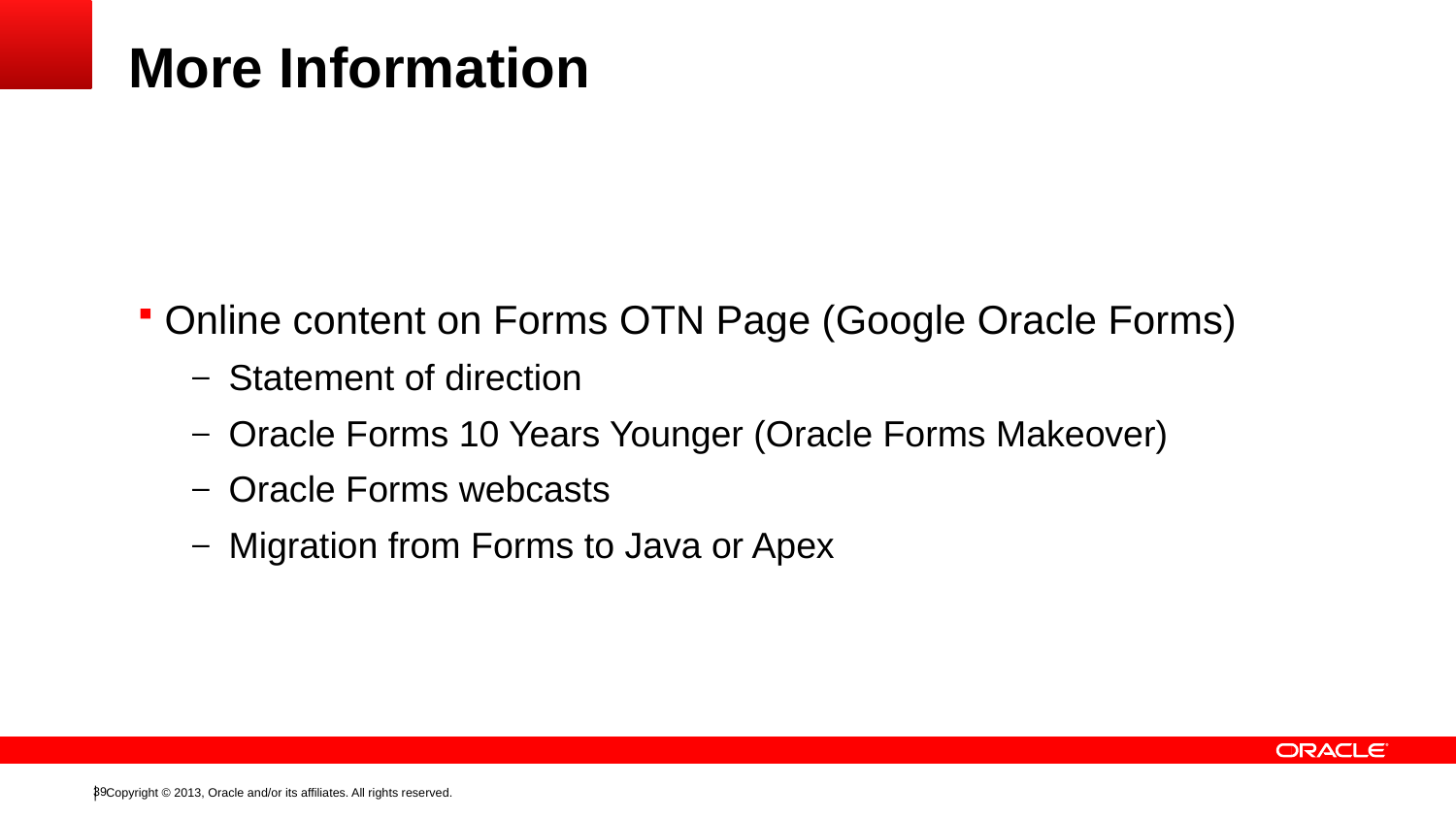

# More Information
Online content on Forms OTN Page (Google Oracle Forms)
Statement of direction
Oracle Forms 10 Years Younger (Oracle Forms Makeover)
Oracle Forms webcasts
Migration from Forms to Java or Apex